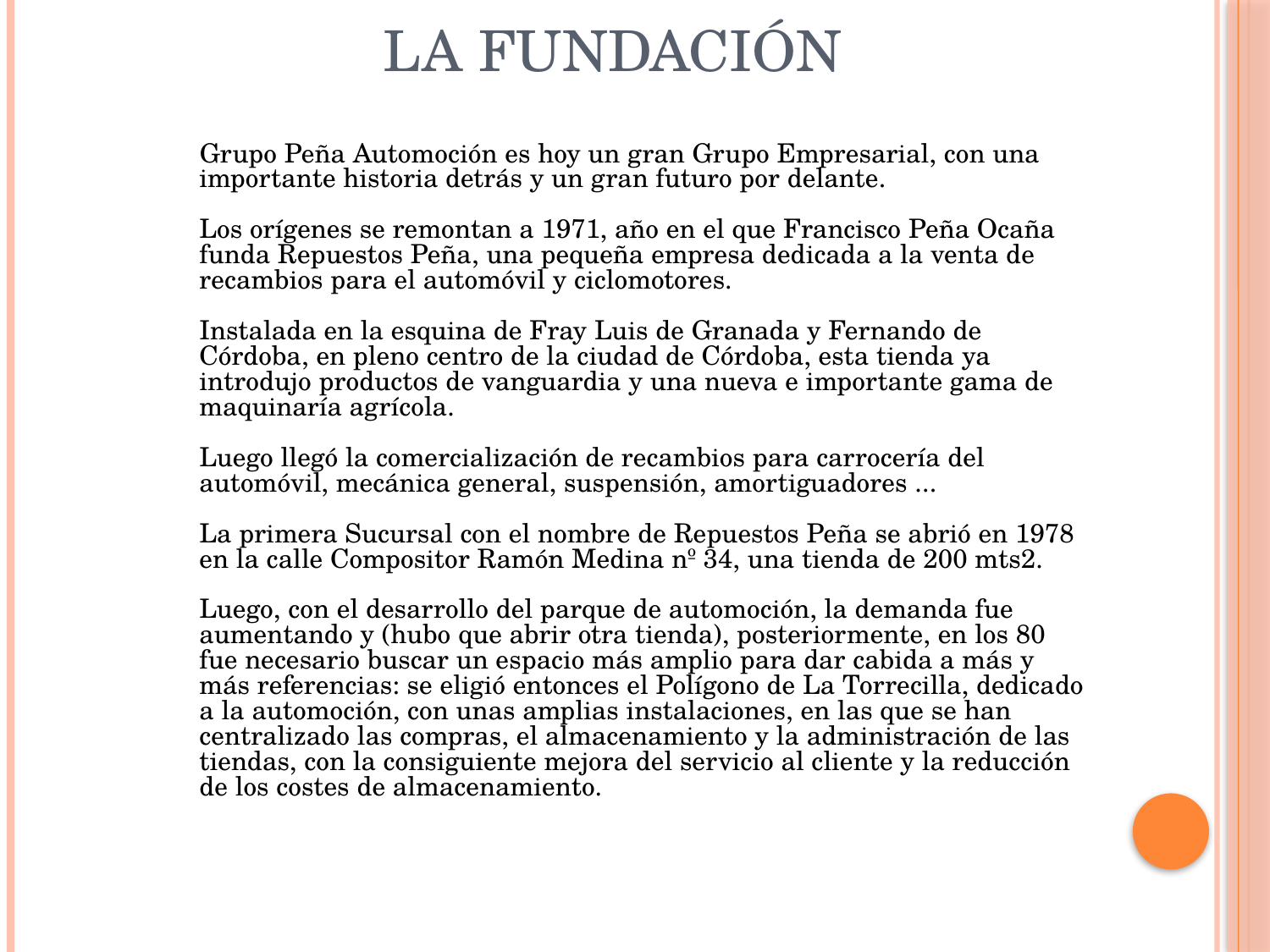

# La Fundación
     Grupo Peña Automoción es hoy un gran Grupo Empresarial, con una importante historia detrás y un gran futuro por delante. 
Los orígenes se remontan a 1971, año en el que Francisco Peña Ocaña funda Repuestos Peña, una pequeña empresa dedicada a la venta de recambios para el automóvil y ciclomotores. 
Instalada en la esquina de Fray Luis de Granada y Fernando de Córdoba, en pleno centro de la ciudad de Córdoba, esta tienda ya introdujo productos de vanguardia y una nueva e importante gama de maquinaría agrícola. 
Luego llegó la comercialización de recambios para carrocería del automóvil, mecánica general, suspensión, amortiguadores ... 
La primera Sucursal con el nombre de Repuestos Peña se abrió en 1978 en la calle Compositor Ramón Medina nº 34, una tienda de 200 mts2. 
Luego, con el desarrollo del parque de automoción, la demanda fue aumentando y (hubo que abrir otra tienda), posteriormente, en los 80 fue necesario buscar un espacio más amplio para dar cabida a más y más referencias: se eligió entonces el Polígono de La Torrecilla, dedicado a la automoción, con unas amplias instalaciones, en las que se han centralizado las compras, el almacenamiento y la administración de las tiendas, con la consiguiente mejora del servicio al cliente y la reducción de los costes de almacenamiento.